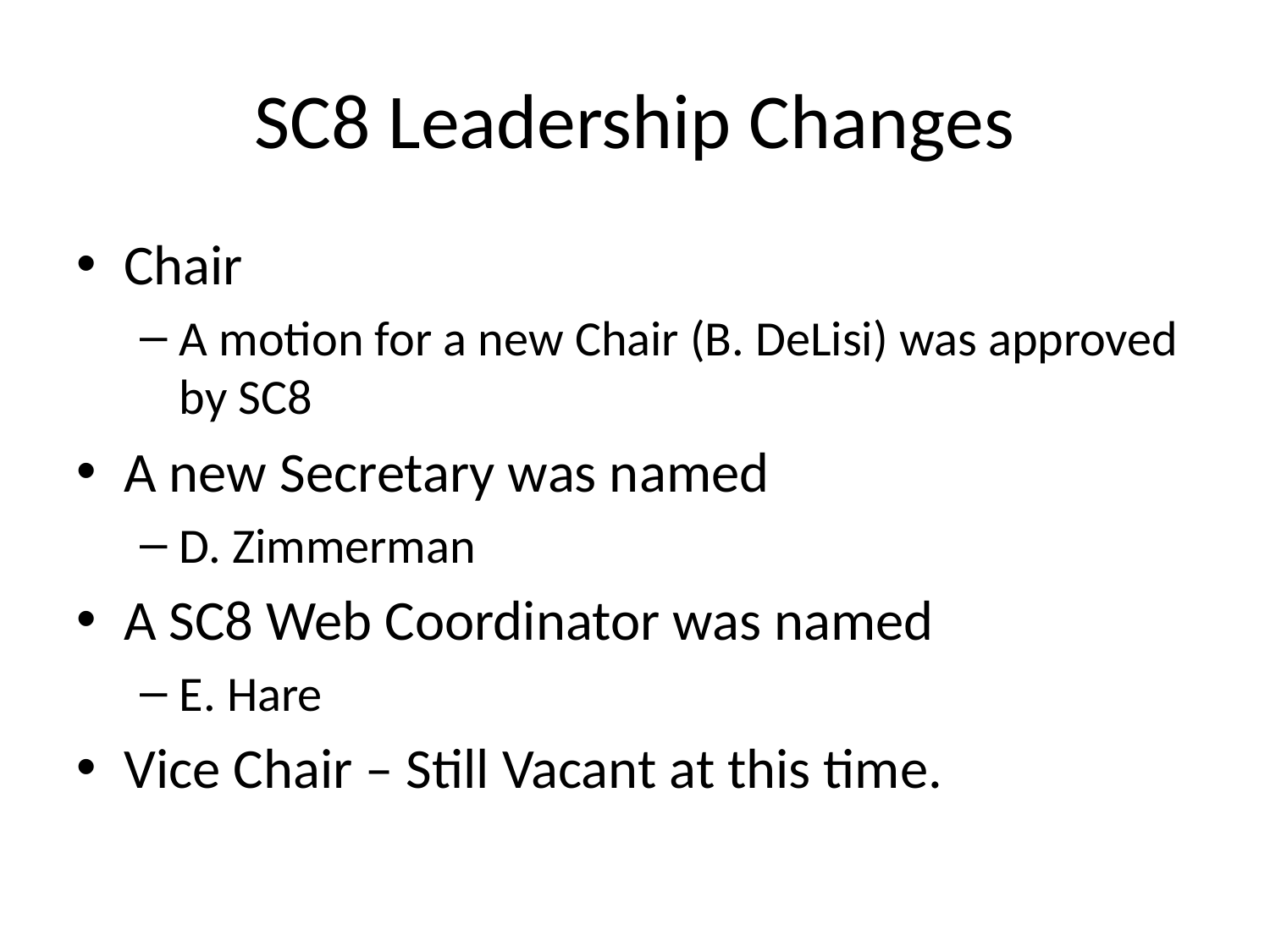

# SC8 Leadership Changes
Chair
A motion for a new Chair (B. DeLisi) was approved by SC8
A new Secretary was named
D. Zimmerman
A SC8 Web Coordinator was named
E. Hare
Vice Chair – Still Vacant at this time.